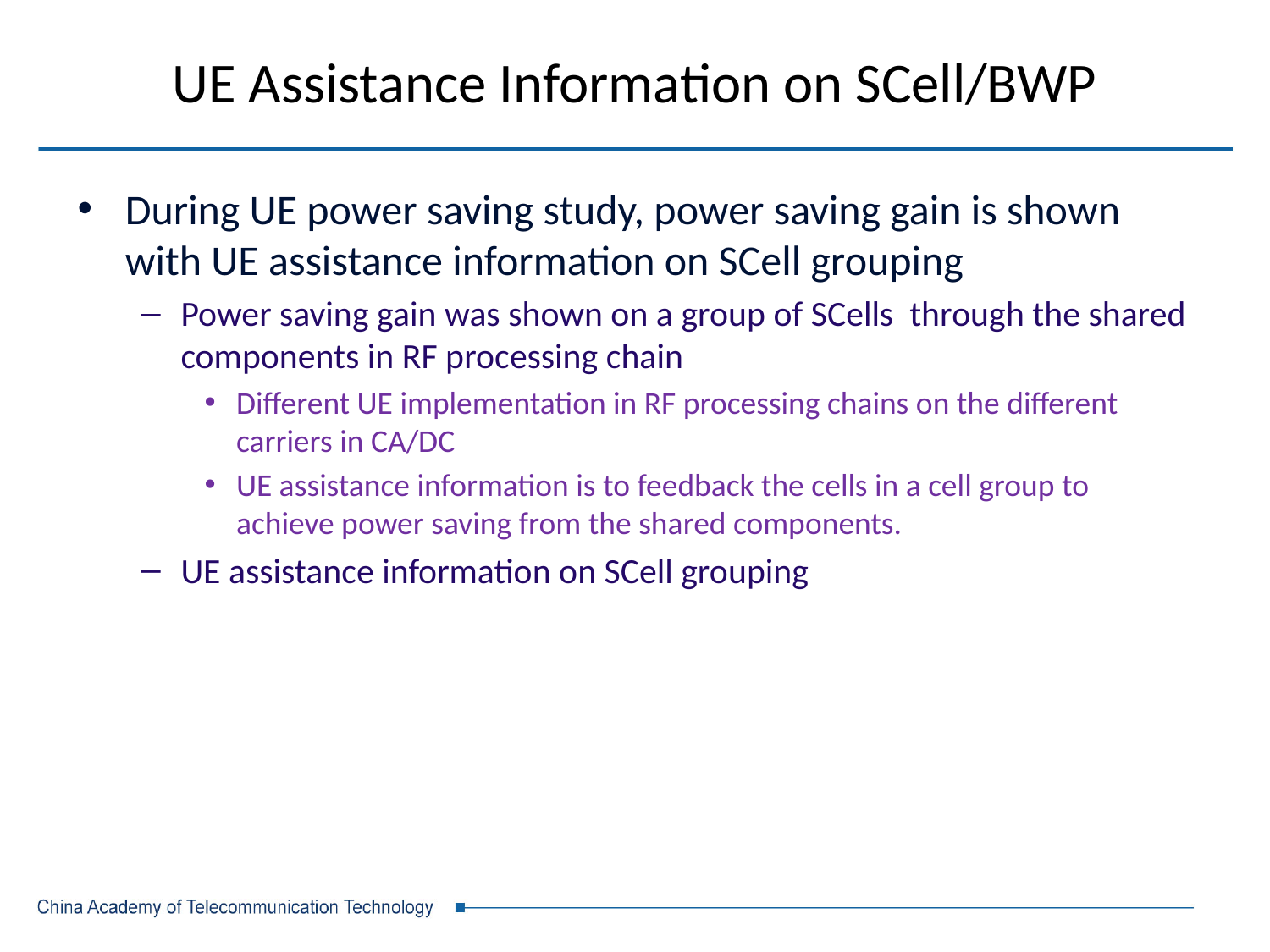

# UE Assistance Information on SCell/BWP
During UE power saving study, power saving gain is shown with UE assistance information on SCell grouping
Power saving gain was shown on a group of SCells  through the shared components in RF processing chain
Different UE implementation in RF processing chains on the different carriers in CA/DC
UE assistance information is to feedback the cells in a cell group to achieve power saving from the shared components.
UE assistance information on SCell grouping